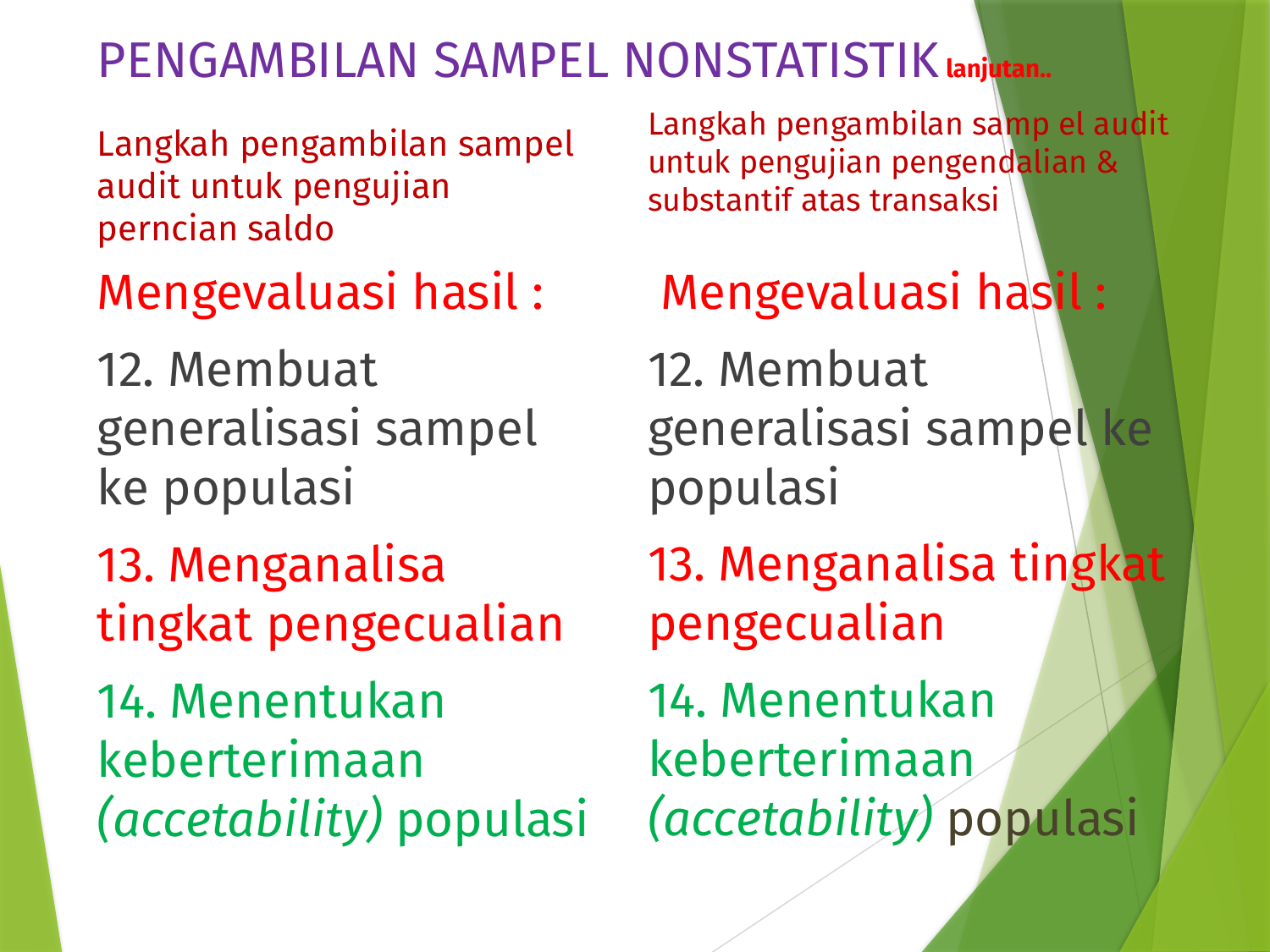

# PENGAMBILAN SAMPEL NONSTATISTIK lanjutan..
Langkah pengambilan sampel audit untuk pengujian perncian saldo

Langkah pengambilan samp el audit untuk pengujian pengendalian & substantif atas transaksi

Mengevaluasi hasil :
12. Membuat generalisasi sampel ke populasi
13. Menganalisa tingkat pengecualian
14. Menentukan keberterimaan (accetability) populasi

 Mengevaluasi hasil :
12. Membuat generalisasi sampel ke populasi
13. Menganalisa tingkat pengecualian
14. Menentukan keberterimaan (accetability) populasi